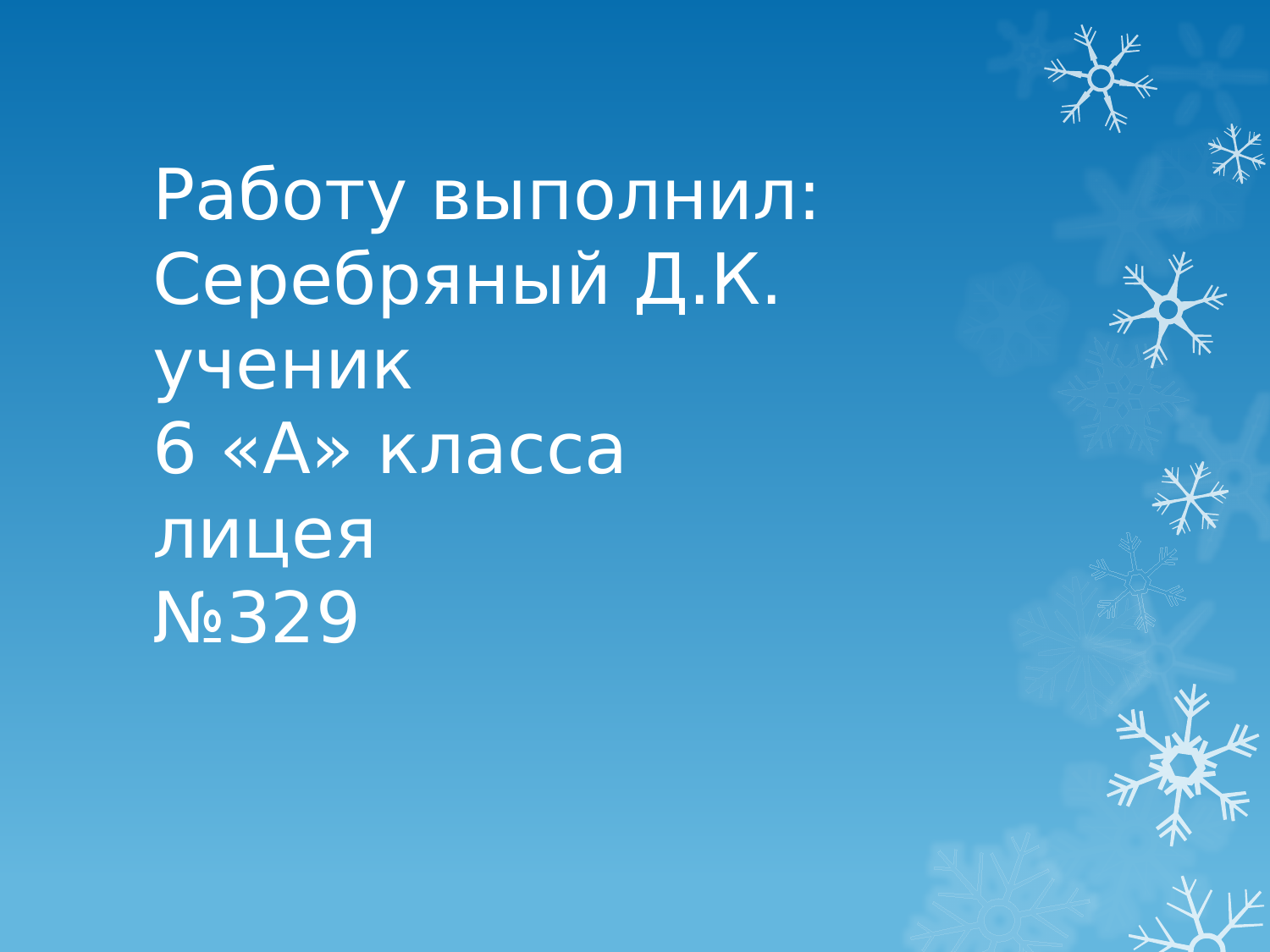

# Работу выполнил: Серебряный Д.К. ученик 6 «А» класса лицея №329